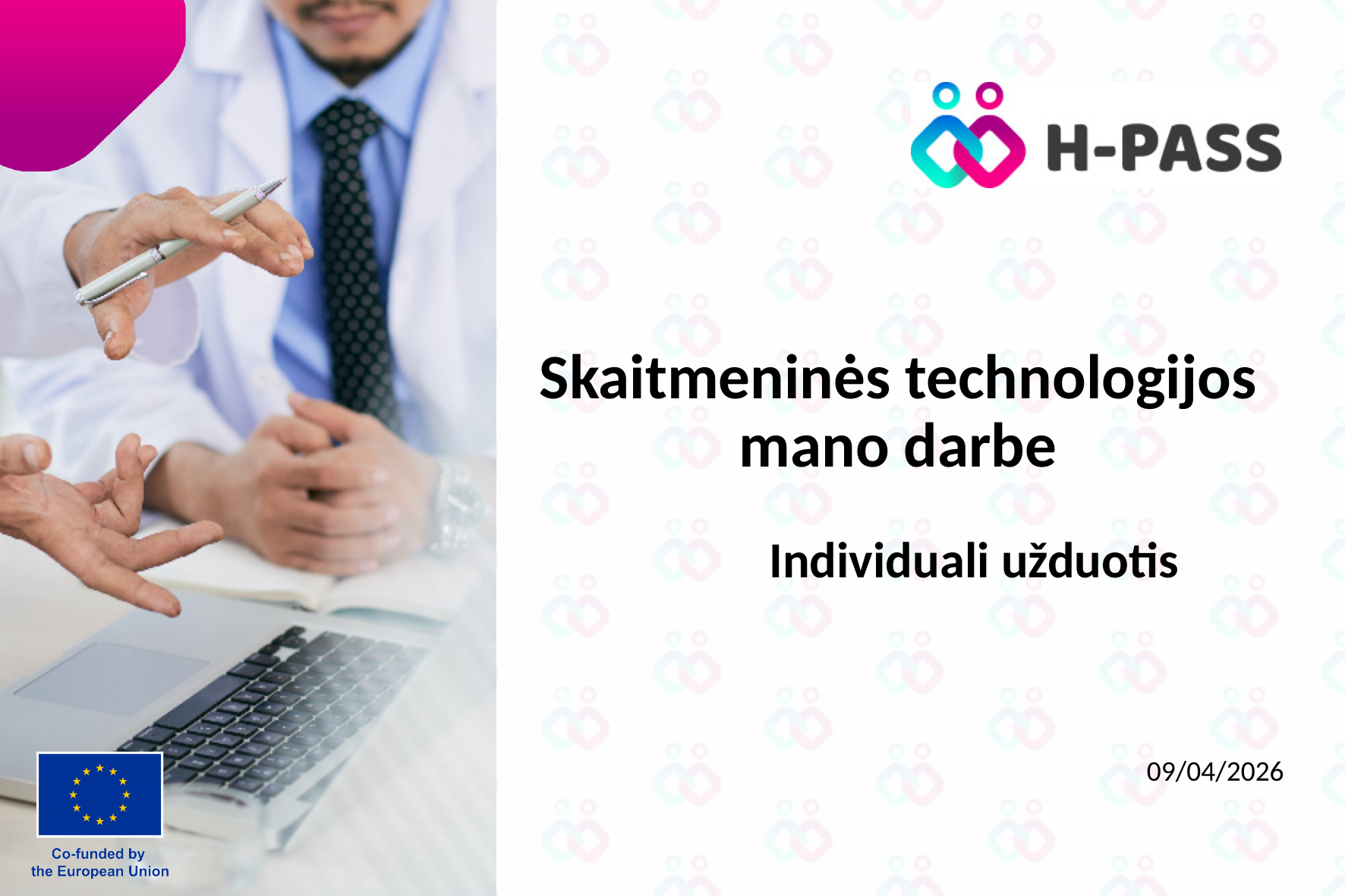

# Skaitmeninės technologijos mano darbe
Individuali užduotis

09/04/2026